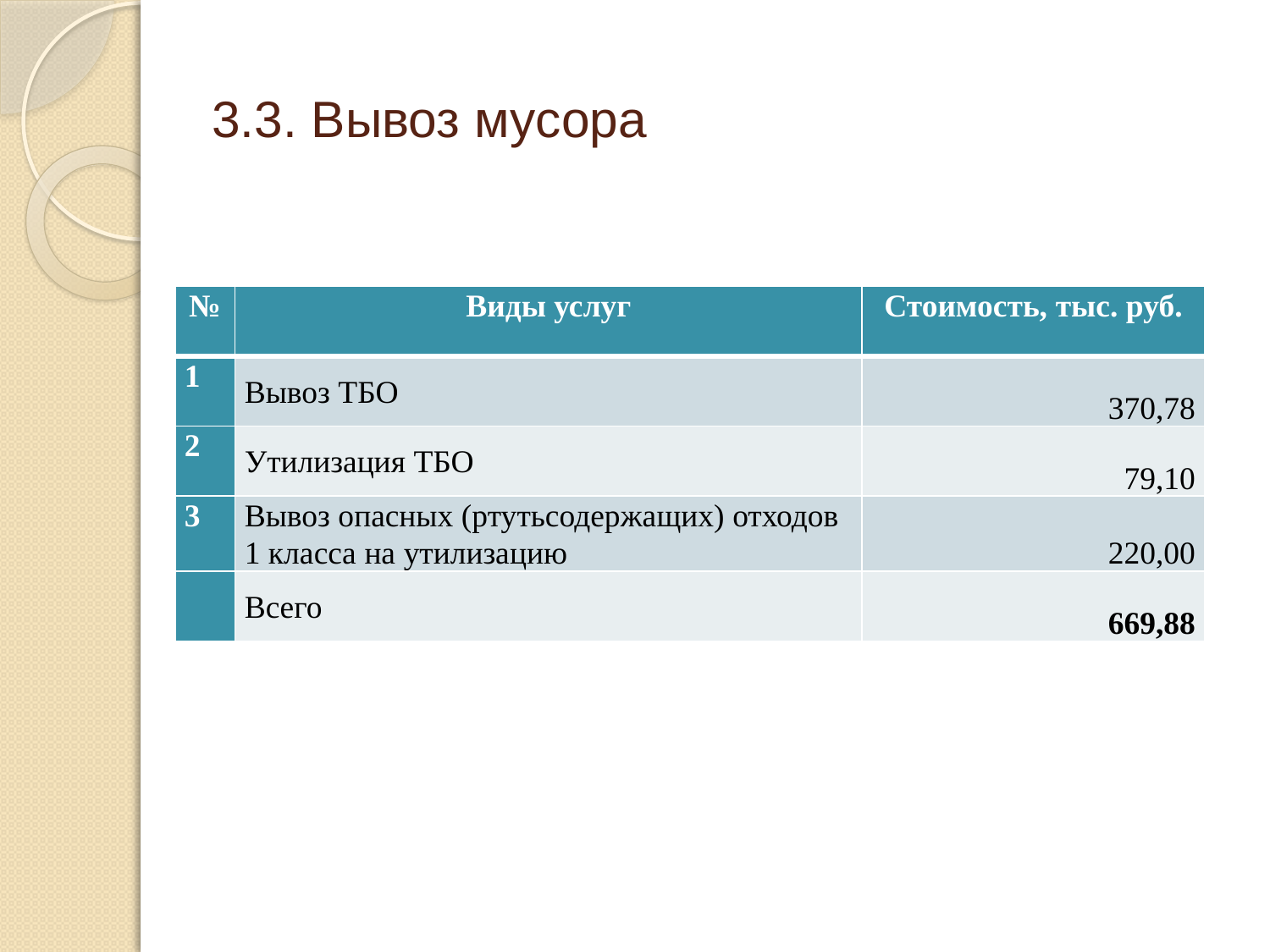

# 3.3. Вывоз мусора
| № | Виды услуг | Стоимость, тыс. руб. |
| --- | --- | --- |
| 1 | Вывоз ТБО | 370,78 |
| 2 | Утилизация ТБО | 79,10 |
| 3 | Вывоз опасных (ртутьсодержащих) отходов 1 класса на утилизацию | 220,00 |
|  | Всего | 669,88 |